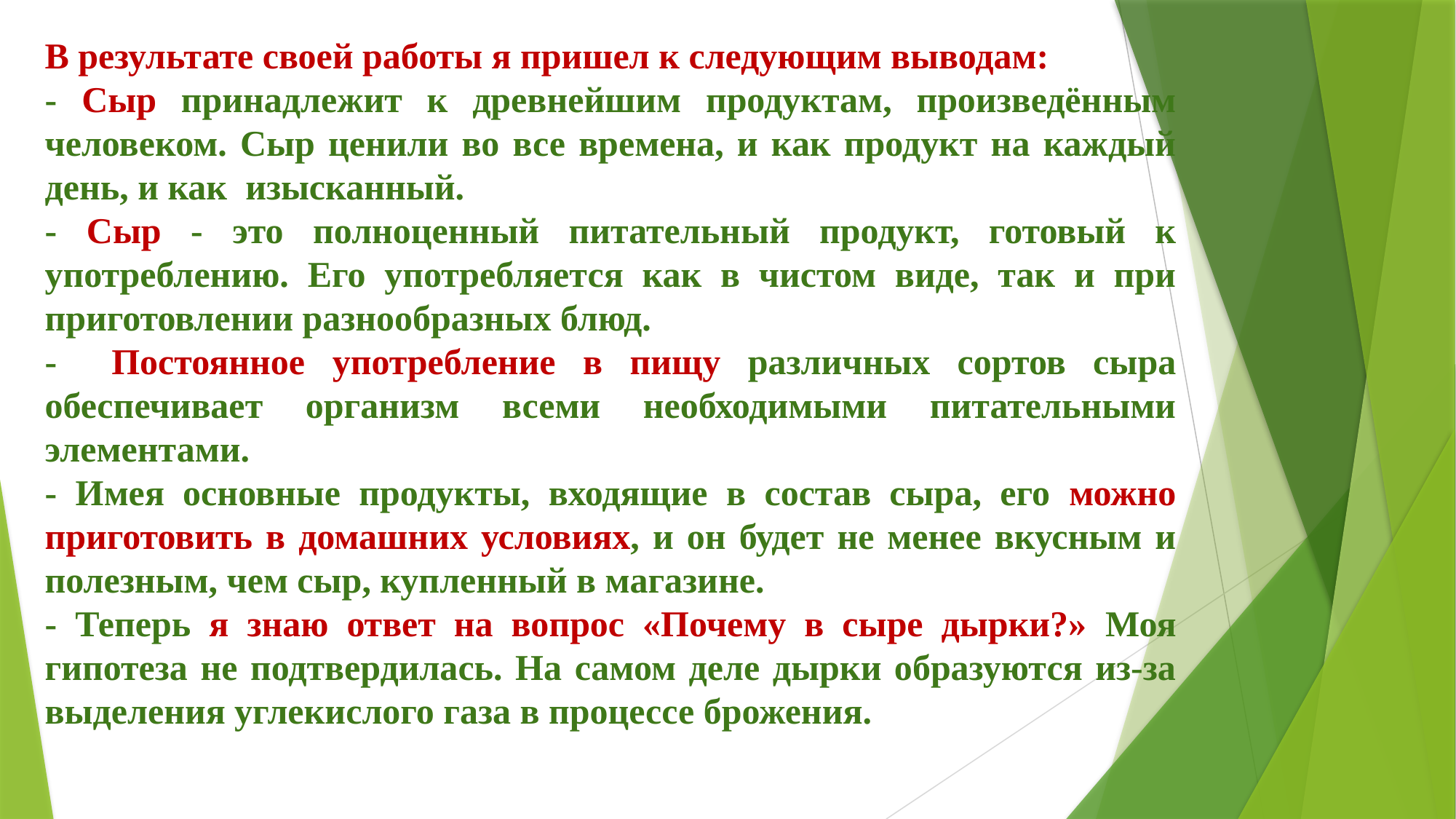

В результате своей работы я пришел к следующим выводам:
- Сыр принадлежит к древнейшим продуктам, произведённым человеком. Сыр ценили во все времена, и как продукт на каждый день, и как  изысканный.
- Сыр - это полноценный питательный продукт, готовый к употреблению. Его употребляется как в чистом виде, так и при приготовлении разнообразных блюд.
-  Постоянное употребление в пищу различных сортов сыра обеспечивает организм всеми необходимыми питательными элементами.
- Имея основные продукты, входящие в состав сыра, его можно приготовить в домашних условиях, и он будет не менее вкусным и полезным, чем сыр, купленный в магазине.
- Теперь я знаю ответ на вопрос «Почему в сыре дырки?» Моя гипотеза не подтвердилась. На самом деле дырки образуются из-за выделения углекислого газа в процессе брожения.